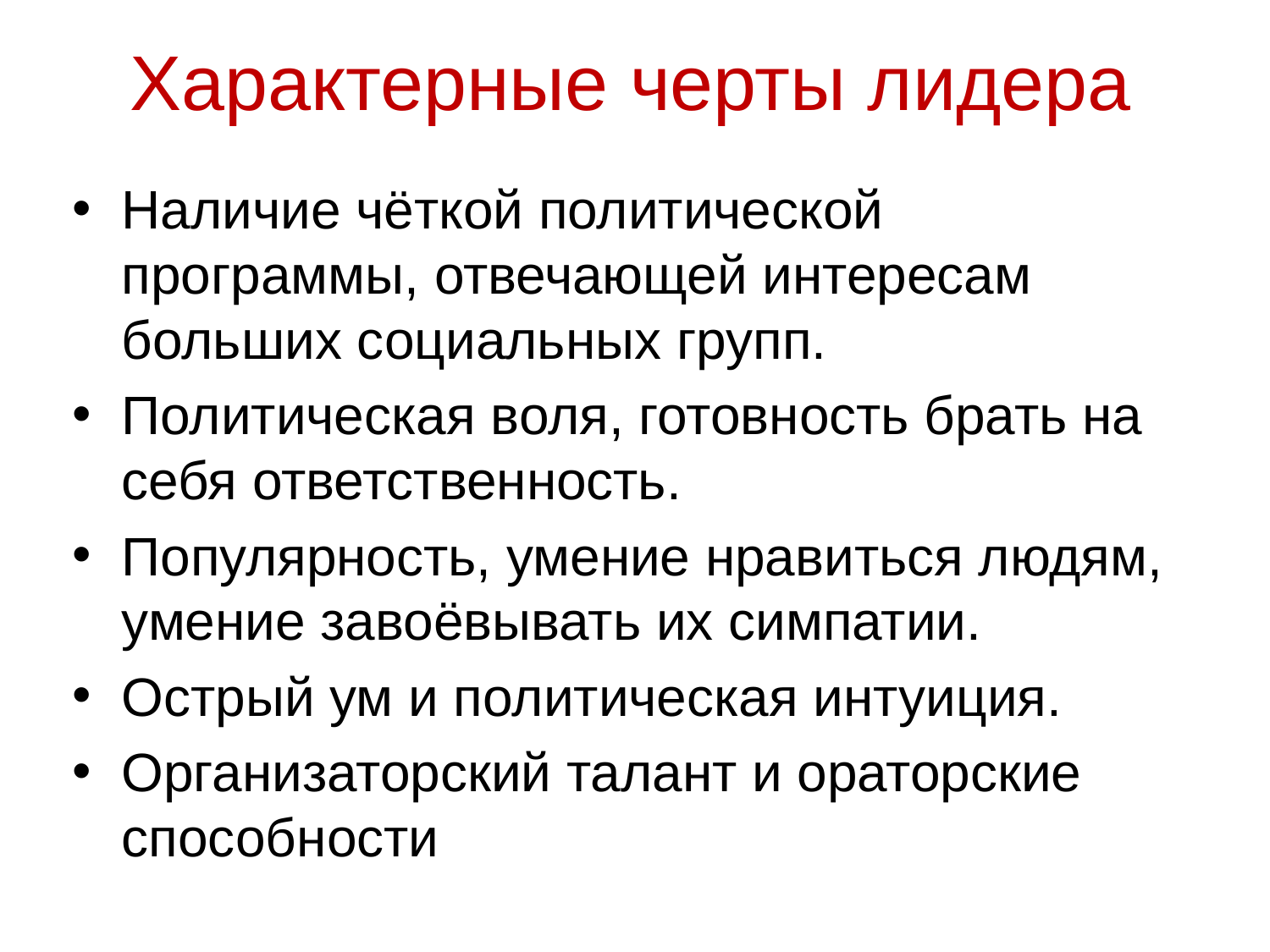

# Характерные черты лидера
Наличие чёткой политической программы, отвечающей интересам больших социальных групп.
Политическая воля, готовность брать на себя ответственность.
Популярность, умение нравиться людям, умение завоёвывать их симпатии.
Острый ум и политическая интуиция.
Организаторский талант и ораторские способности